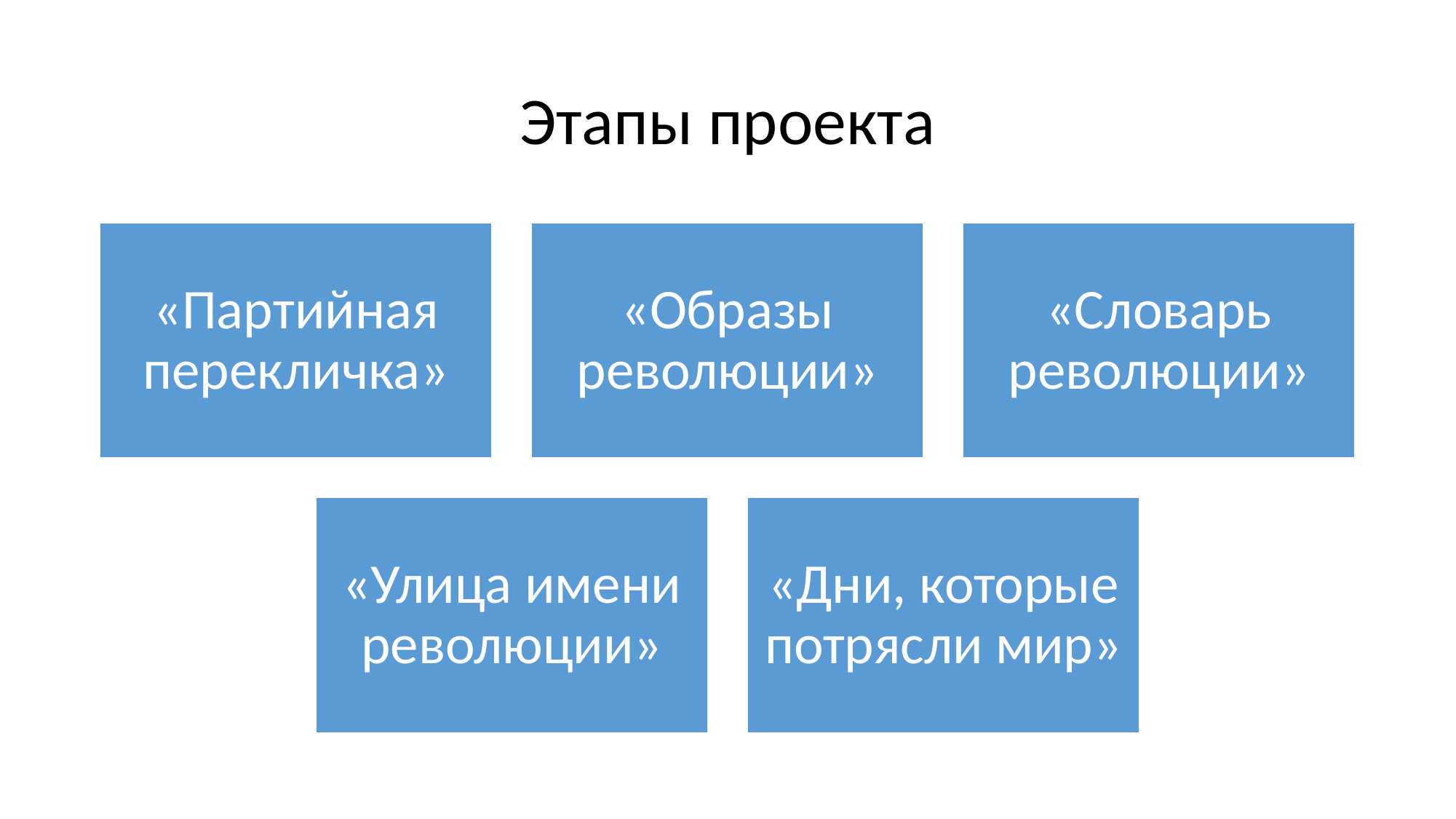

# Этапы проекта
«Партийная перекличка»
«Образы революции»
«Словарь революции»
«Улица имени революции»
«Дни, которые потрясли мир»